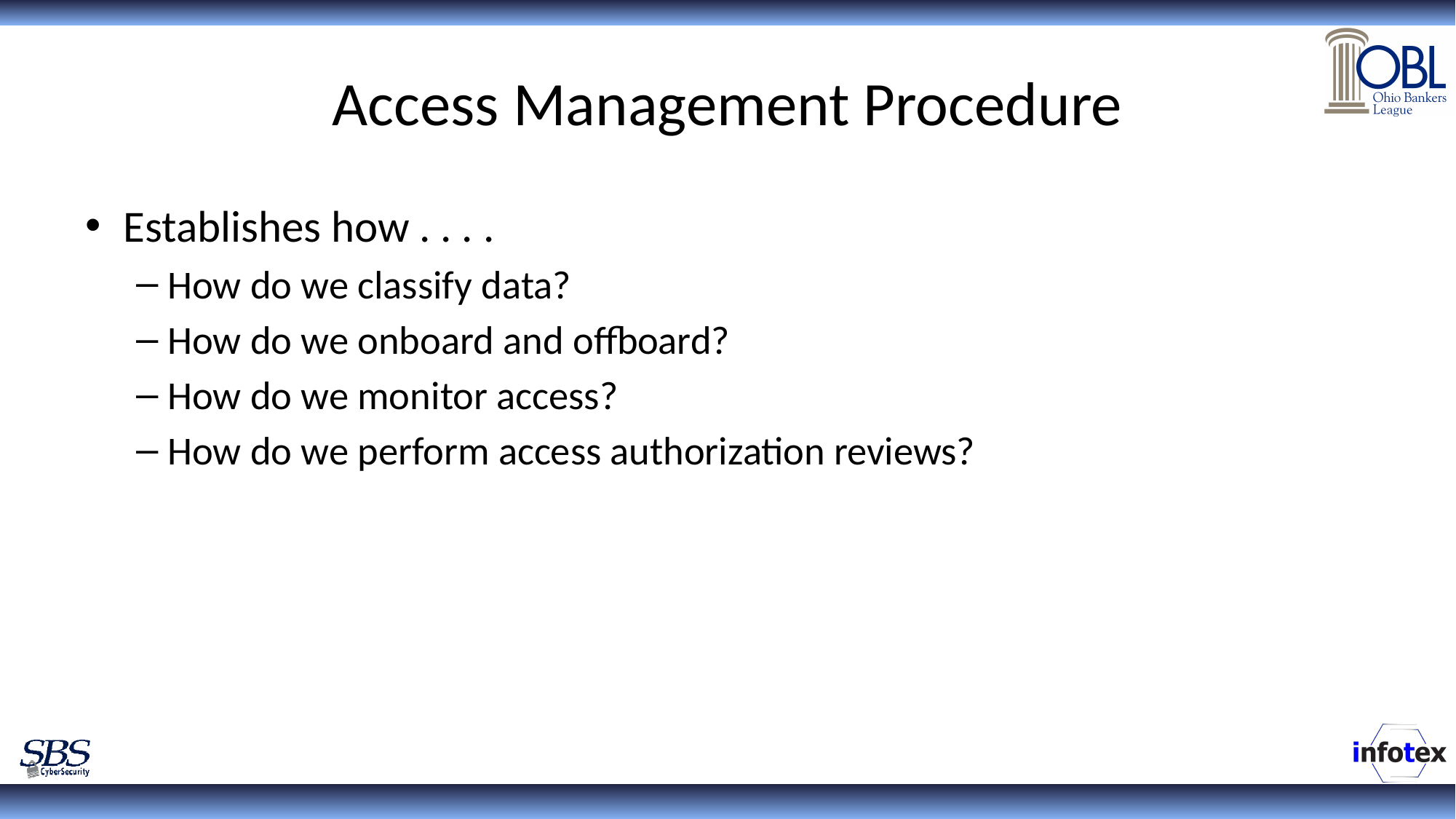

# Access Management Procedure
Establishes how . . . .
How do we classify data?
How do we onboard and offboard?
How do we monitor access?
How do we perform access authorization reviews?